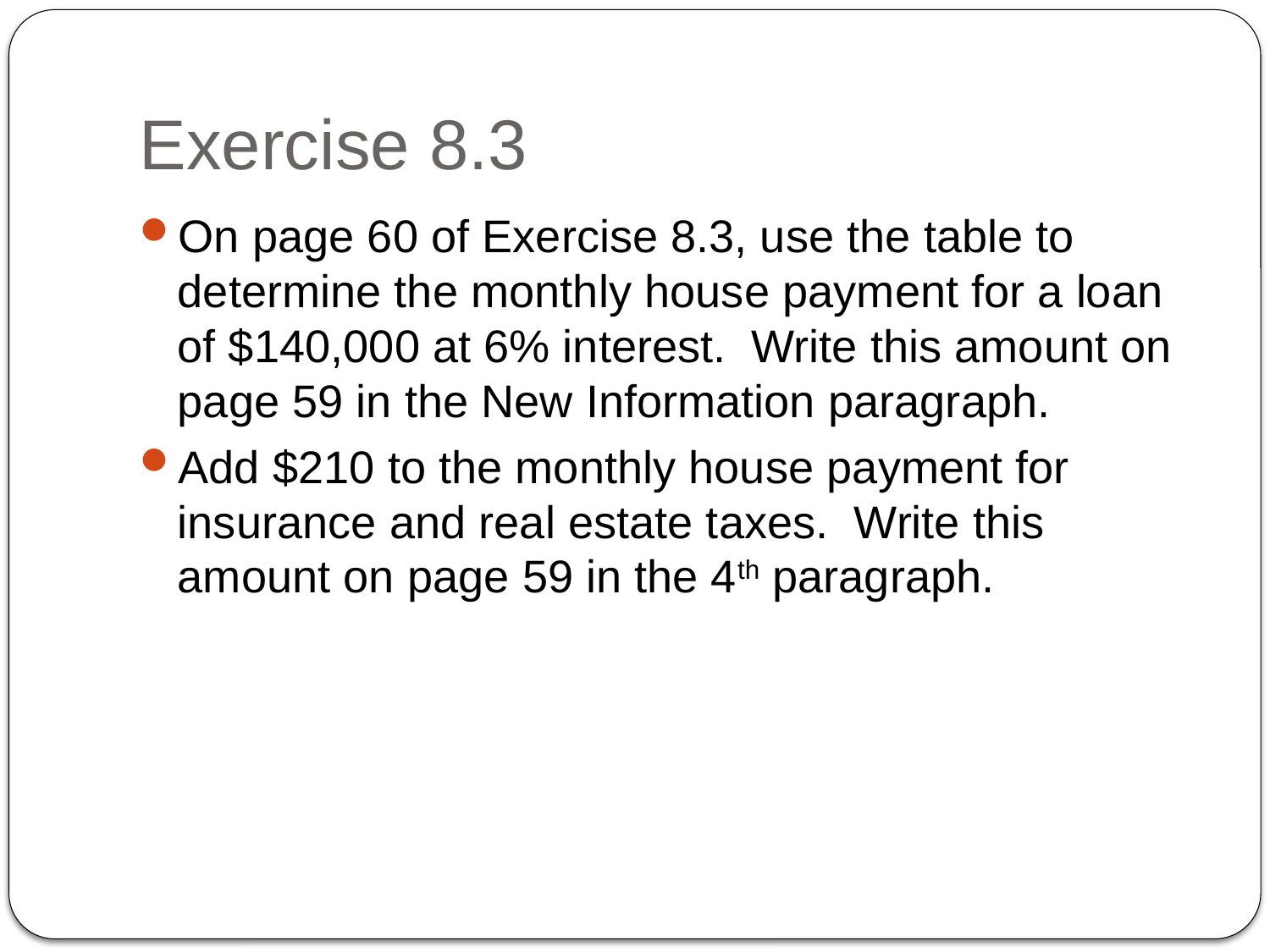

# Exercise 8.3
On page 60 of Exercise 8.3, use the table to determine the monthly house payment for a loan of $140,000 at 6% interest.  Write this amount on page 59 in the New Information paragraph.
Add $210 to the monthly house payment for insurance and real estate taxes.  Write this amount on page 59 in the 4th paragraph.